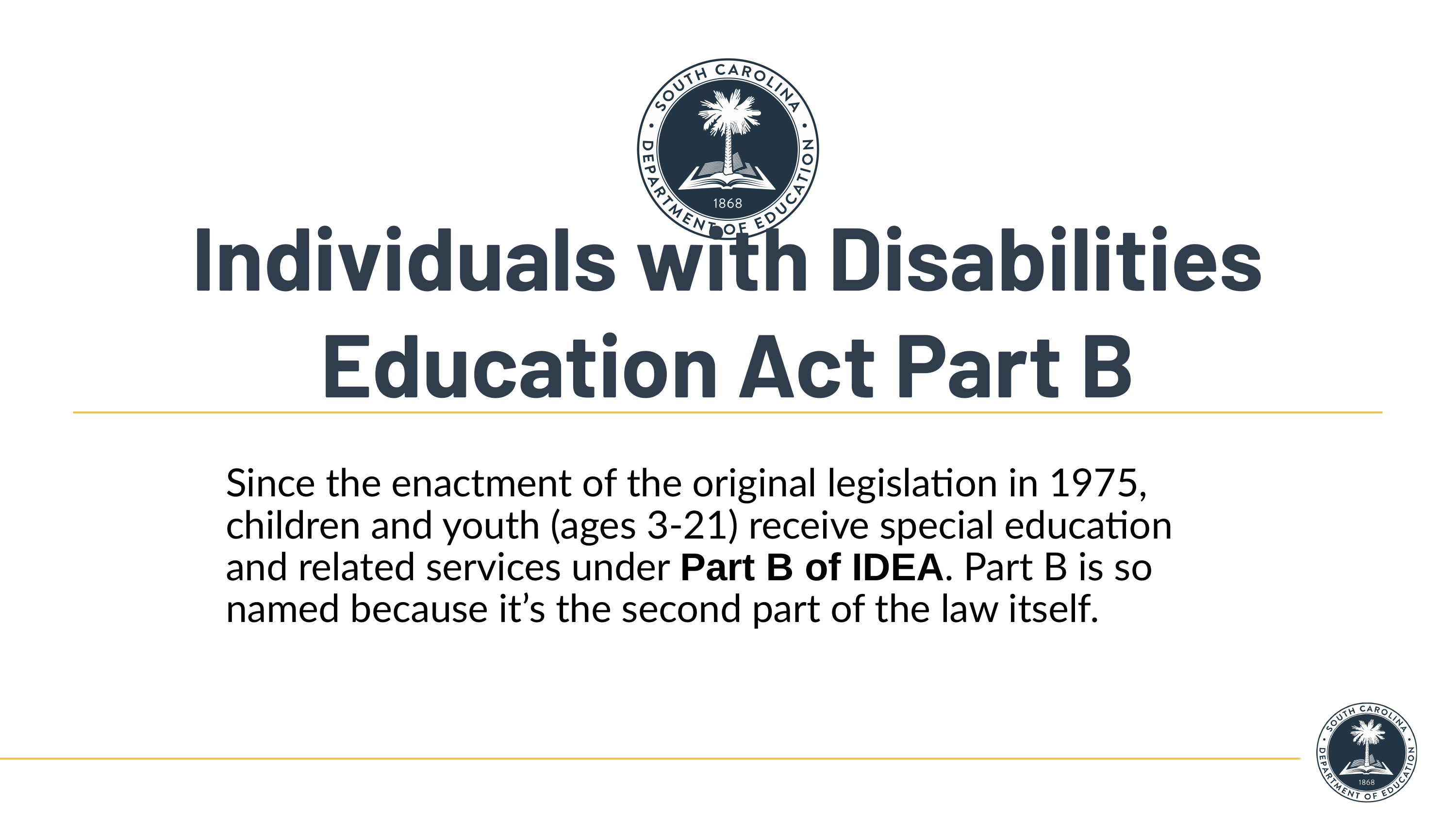

# Individuals with Disabilities Education Act Part B
Since the enactment of the original legislation in 1975, children and youth (ages 3-21) receive special education and related services under Part B of IDEA. Part B is so named because it’s the second part of the law itself.